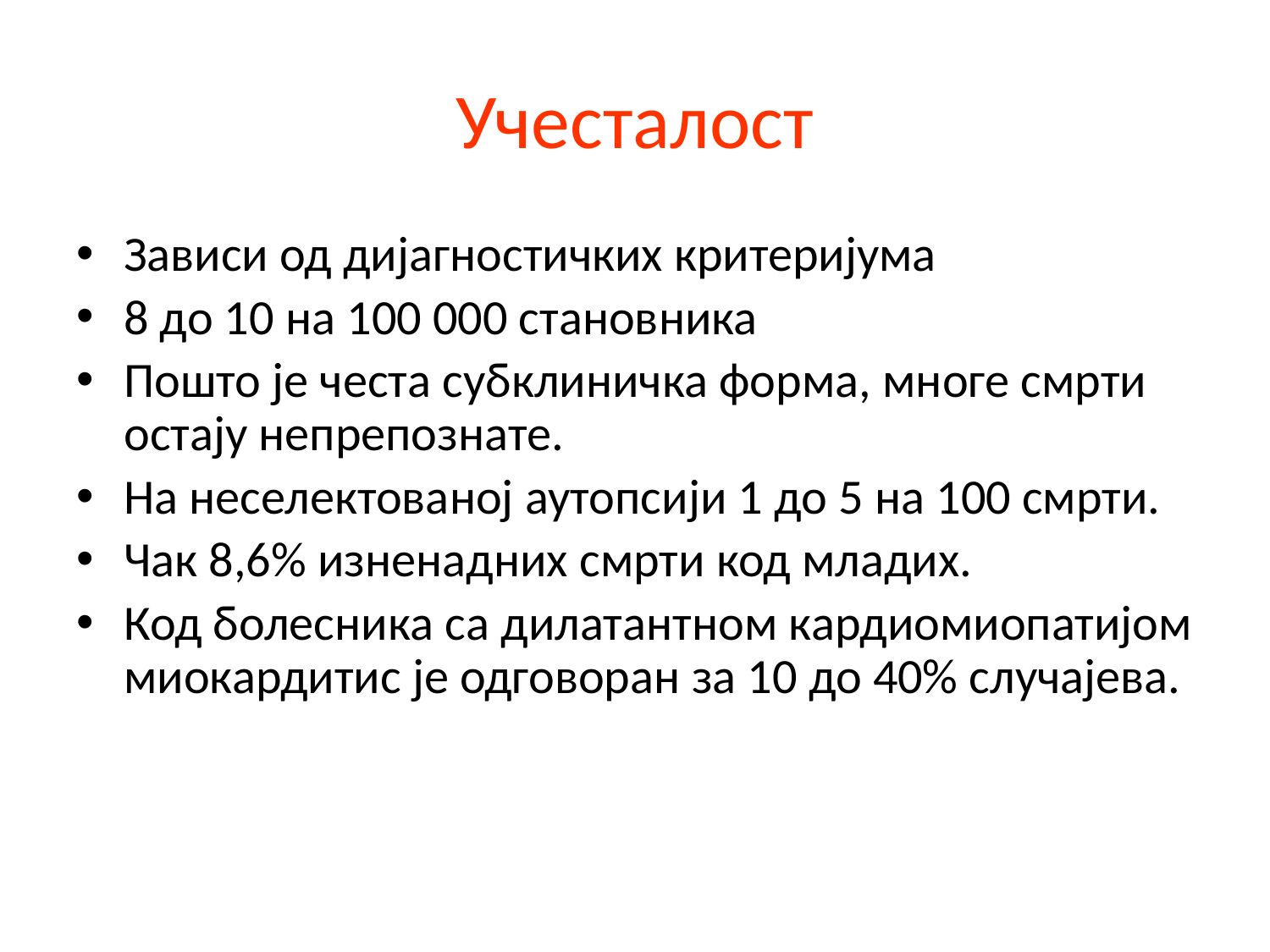

# Учесталост
Зависи од дијагностичких критеријума
8 до 10 на 100 000 становника
Пошто је честа субклиничка форма, многе смрти остају непрепознате.
На неселектованој аутопсији 1 до 5 на 100 смрти.
Чак 8,6% изненадних смрти код младих.
Код болесника са дилатантном кардиомиопатијом миокардитис је одговоран за 10 до 40% случајева.